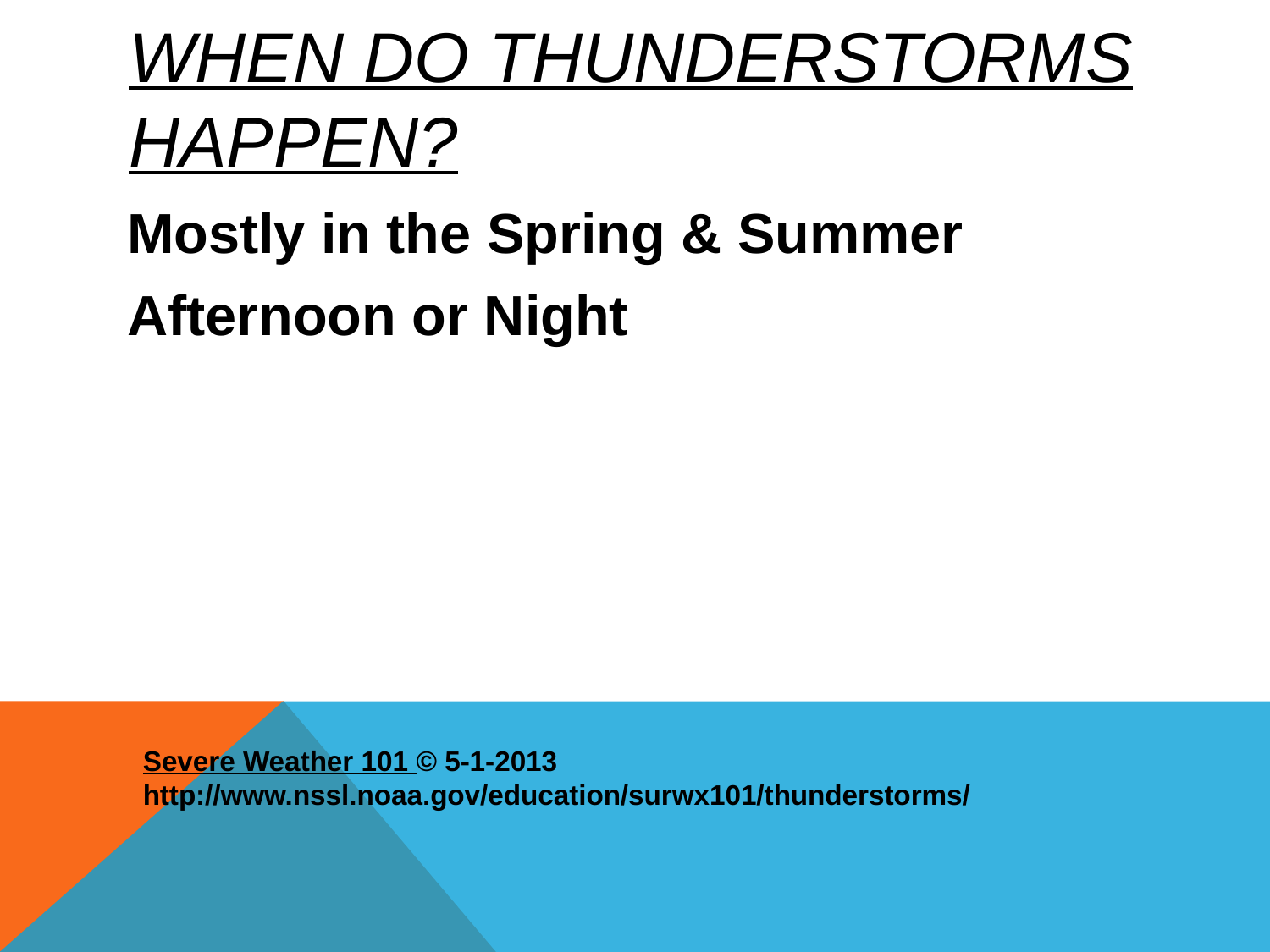

# When do Thunderstorms happen?
Mostly in the Spring & Summer
Afternoon or Night

Severe Weather 101 © 5-1-2013 http://www.nssl.noaa.gov/education/surwx101/thunderstorms/